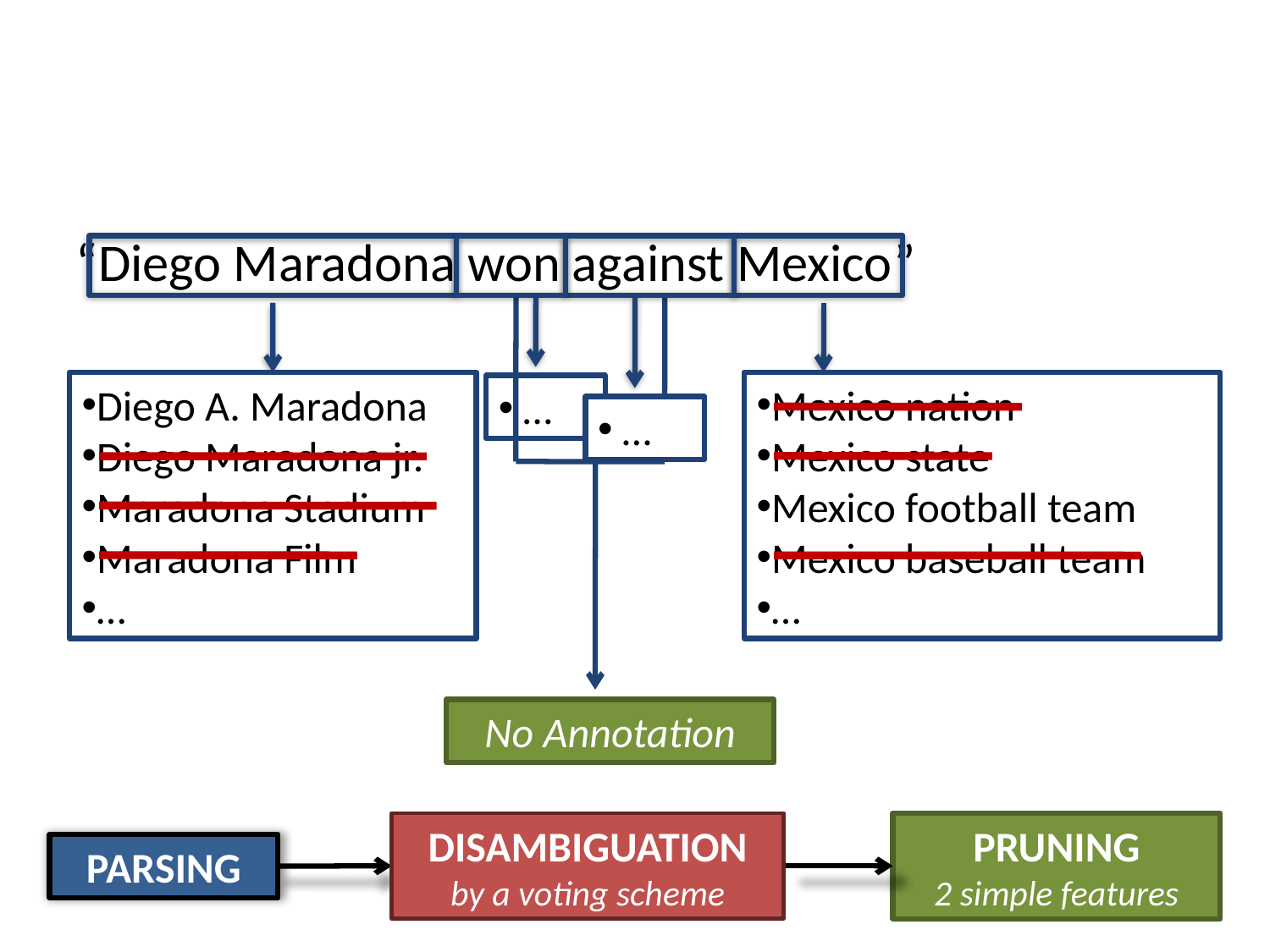

# How TAGME works
“Diego Maradona won against Mexico”

Diego A. Maradona
Diego Maradona jr.
Maradona Stadium
Maradona Film
…
Mexico nation
Mexico state
Mexico football team
Mexico baseball team
…
 …
 …
No Annotation
DISAMBIGUATION
by a voting scheme
PRUNING
2 simple features
PARSING